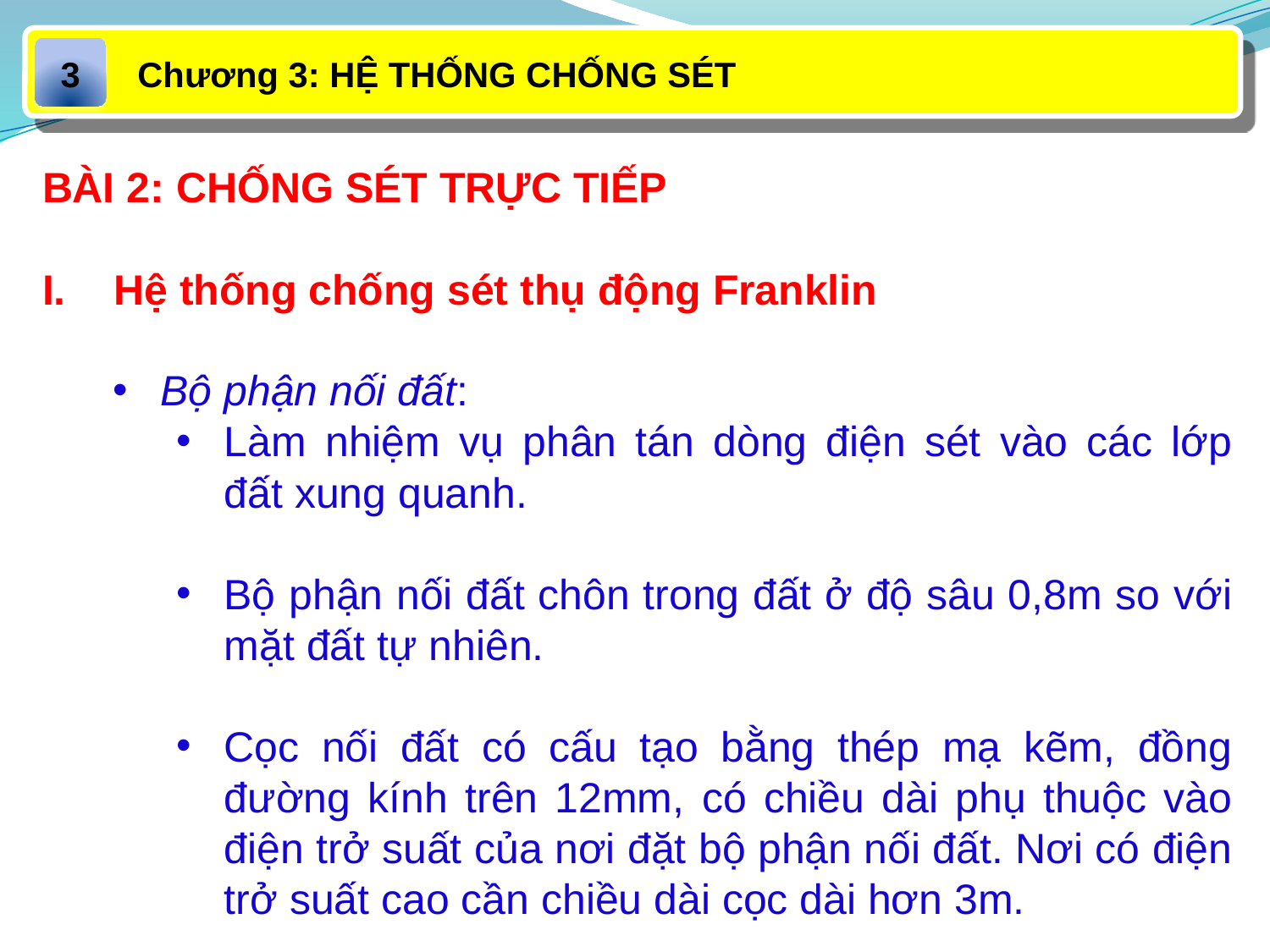

Chương 3: HỆ THỐNG CHỐNG SÉT
3

BÀI 2: CHỐNG SÉT TRỰC TIẾP

Hệ thống chống sét thụ động Franklin

Bộ phận nối đất:
Làm nhiệm vụ phân tán dòng điện sét vào các lớp đất xung quanh.

Bộ phận nối đất chôn trong đất ở độ sâu 0,8m so với mặt đất tự nhiên.

Cọc nối đất có cấu tạo bằng thép mạ kẽm, đồng đường kính trên 12mm, có chiều dài phụ thuộc vào điện trở suất của nơi đặt bộ phận nối đất. Nơi có điện trở suất cao cần chiều dài cọc dài hơn 3m.